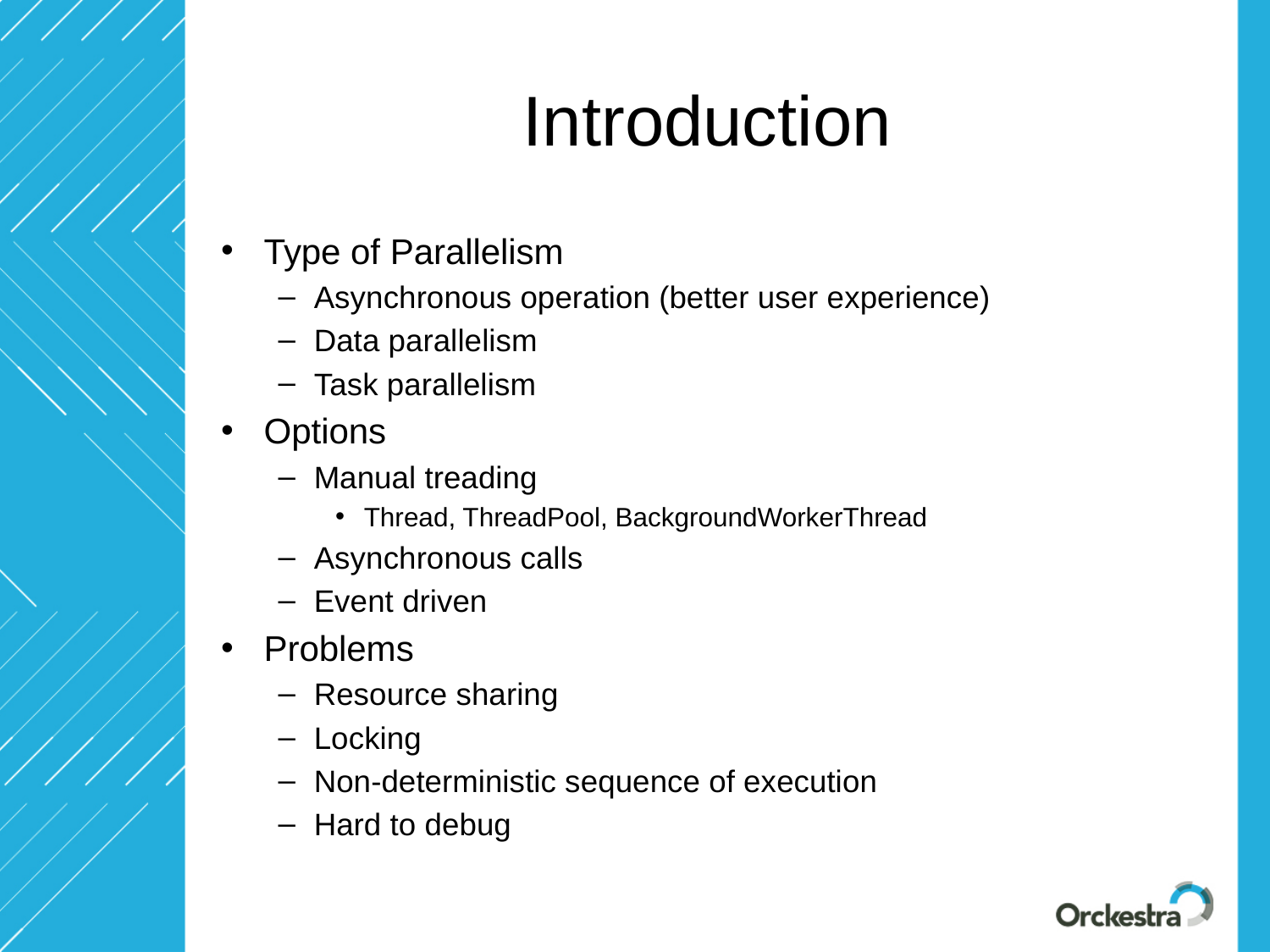

# Introduction
Type of Parallelism
Asynchronous operation (better user experience)
Data parallelism
Task parallelism
Options
Manual treading
Thread, ThreadPool, BackgroundWorkerThread
Asynchronous calls
Event driven
Problems
Resource sharing
Locking
Non-deterministic sequence of execution
Hard to debug